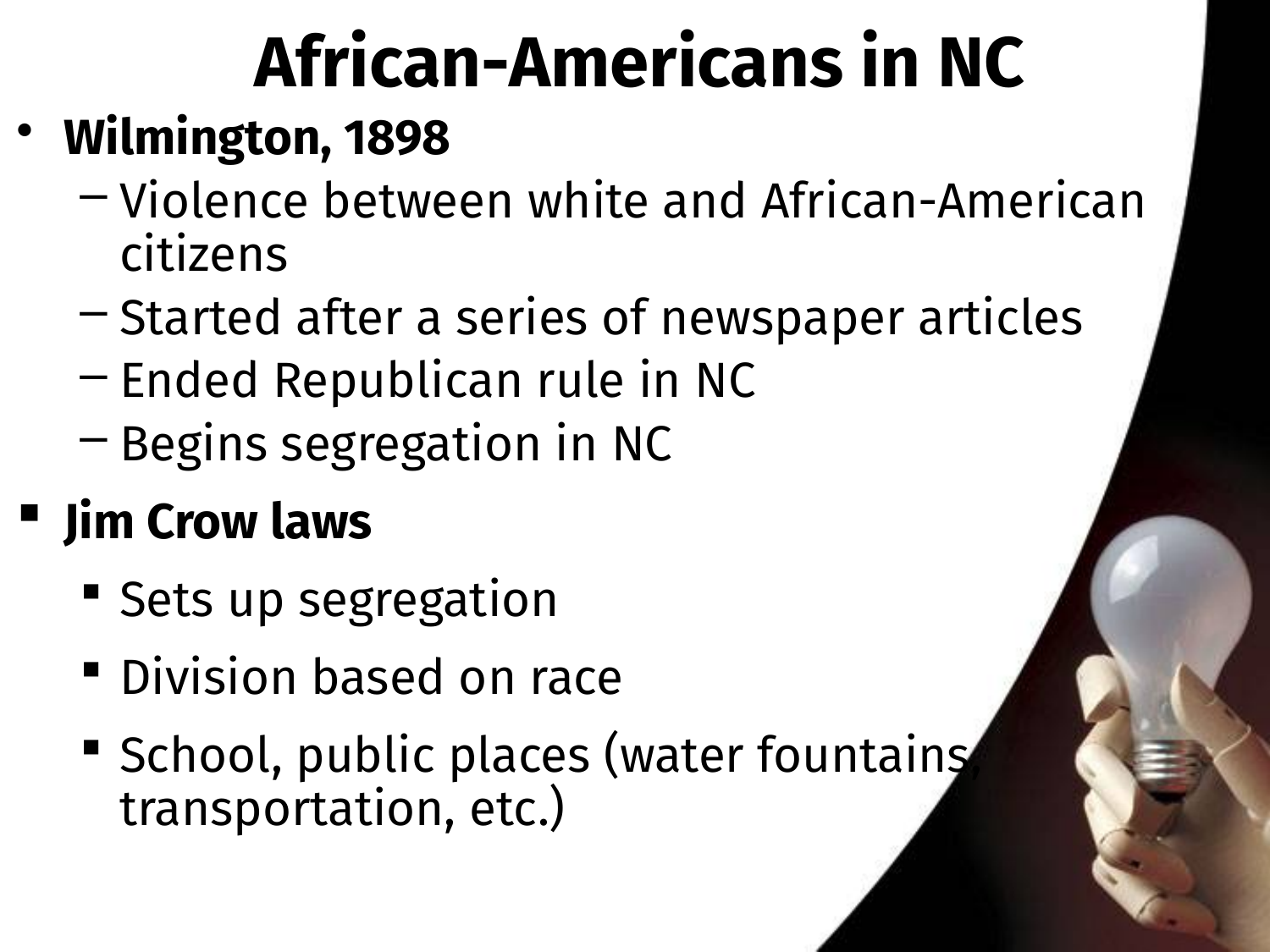

# African-Americans in NC
Wilmington, 1898
Violence between white and African-American citizens
Started after a series of newspaper articles
Ended Republican rule in NC
Begins segregation in NC
Jim Crow laws
Sets up segregation
Division based on race
School, public places (water fountains, transportation, etc.)